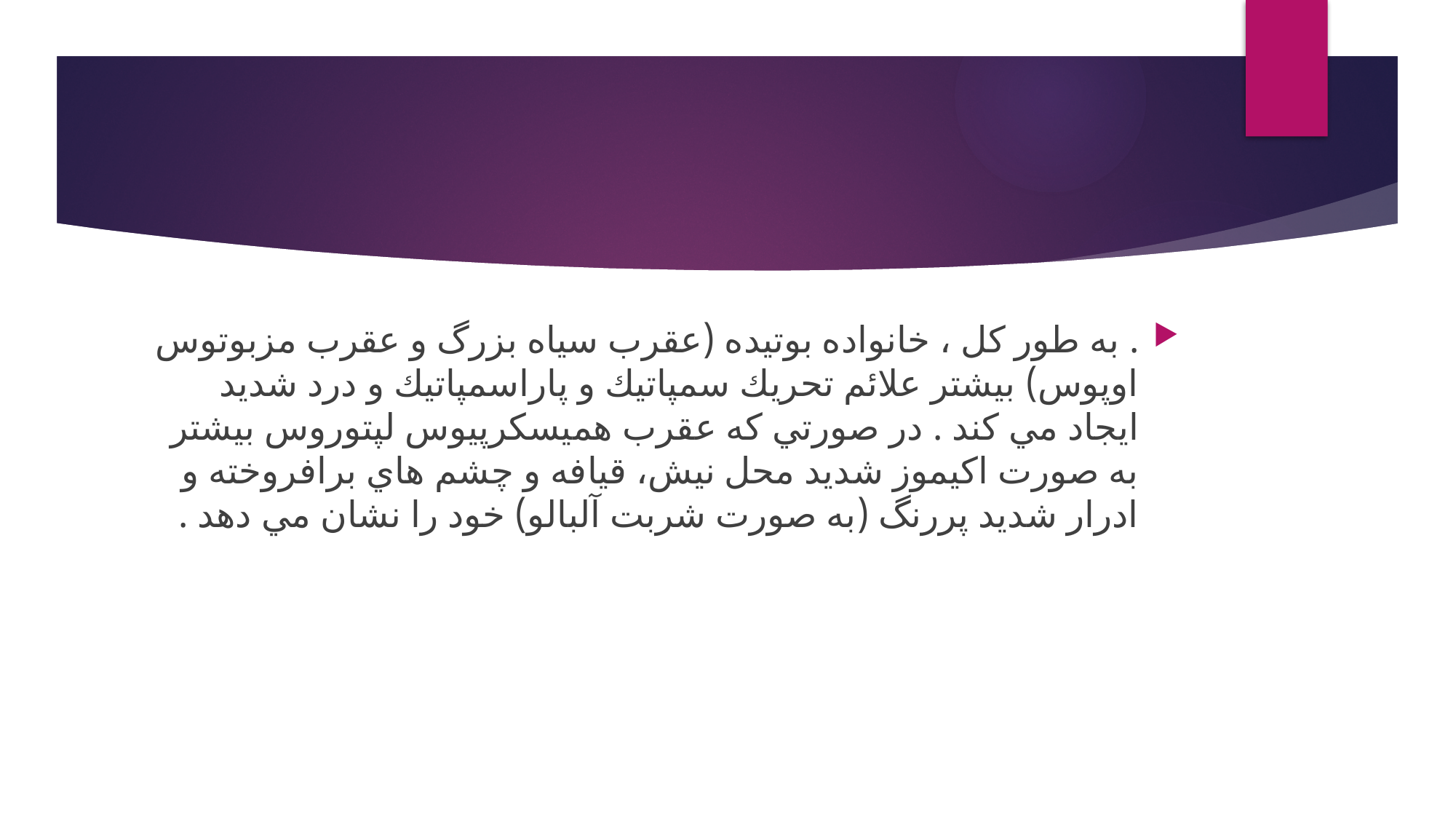

#
. به طور كل ، خانواده بوتيده (عقرب سياه بزرگ و عقرب مزبوتوس اوپوس) بيشتر علائم تحريك سمپاتيك و پاراسمپاتيك و درد شديد ايجاد مي كند . در صورتي كه عقرب هميسكرپيوس لپتوروس بيشتر به صورت اكيموز شديد محل نيش، قيافه و چشم هاي برافروخته و ادرار شديد پررنگ (به صورت شربت آلبالو) خود را نشان مي دهد .